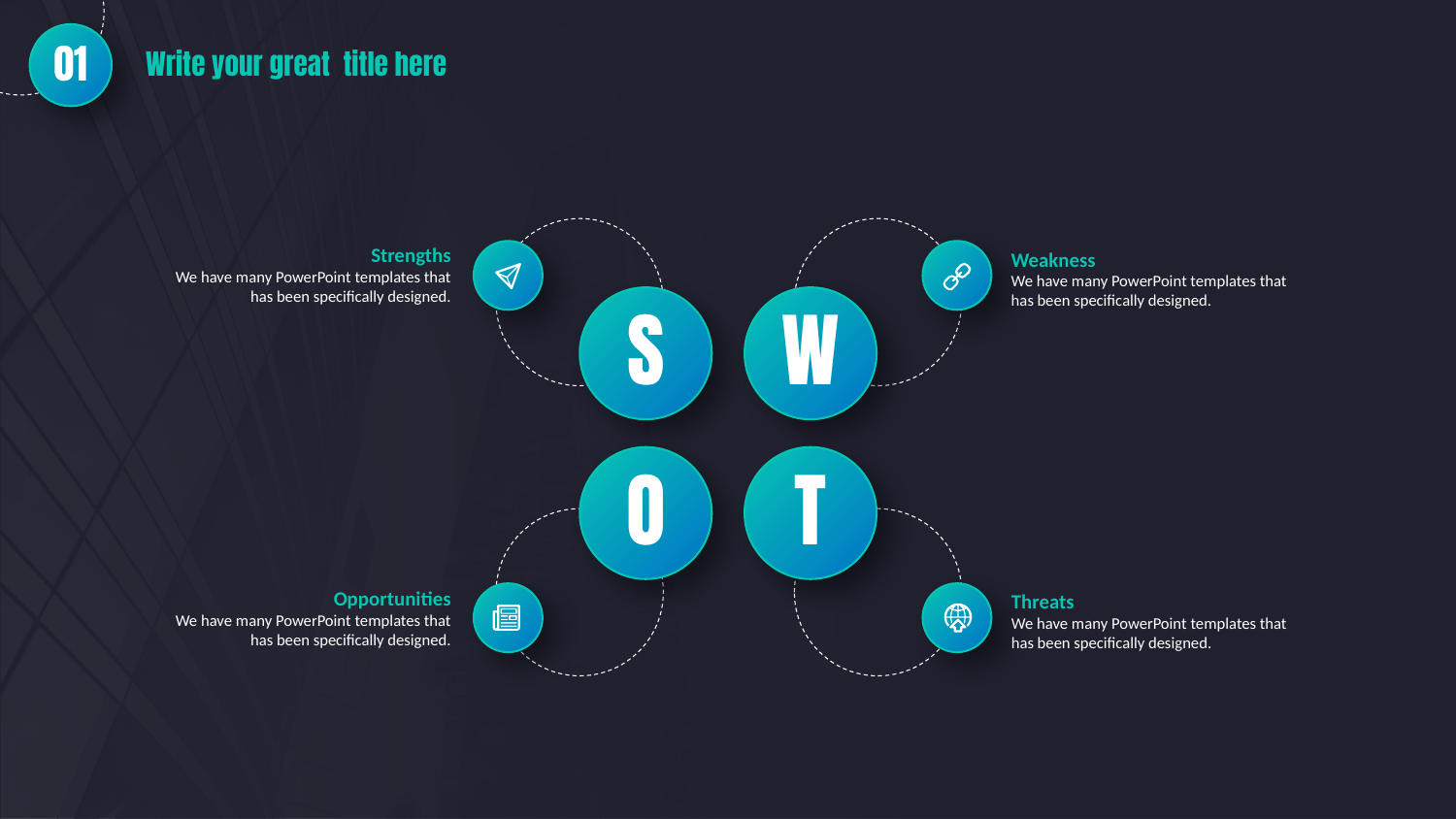

01
Write your great  title here

Strengths
We have many PowerPoint templates that has been specifically designed.
Weakness
We have many PowerPoint templates that has been specifically designed.

S
W

O
T

Opportunities
We have many PowerPoint templates that has been specifically designed.
Threats
We have many PowerPoint templates that has been specifically designed.